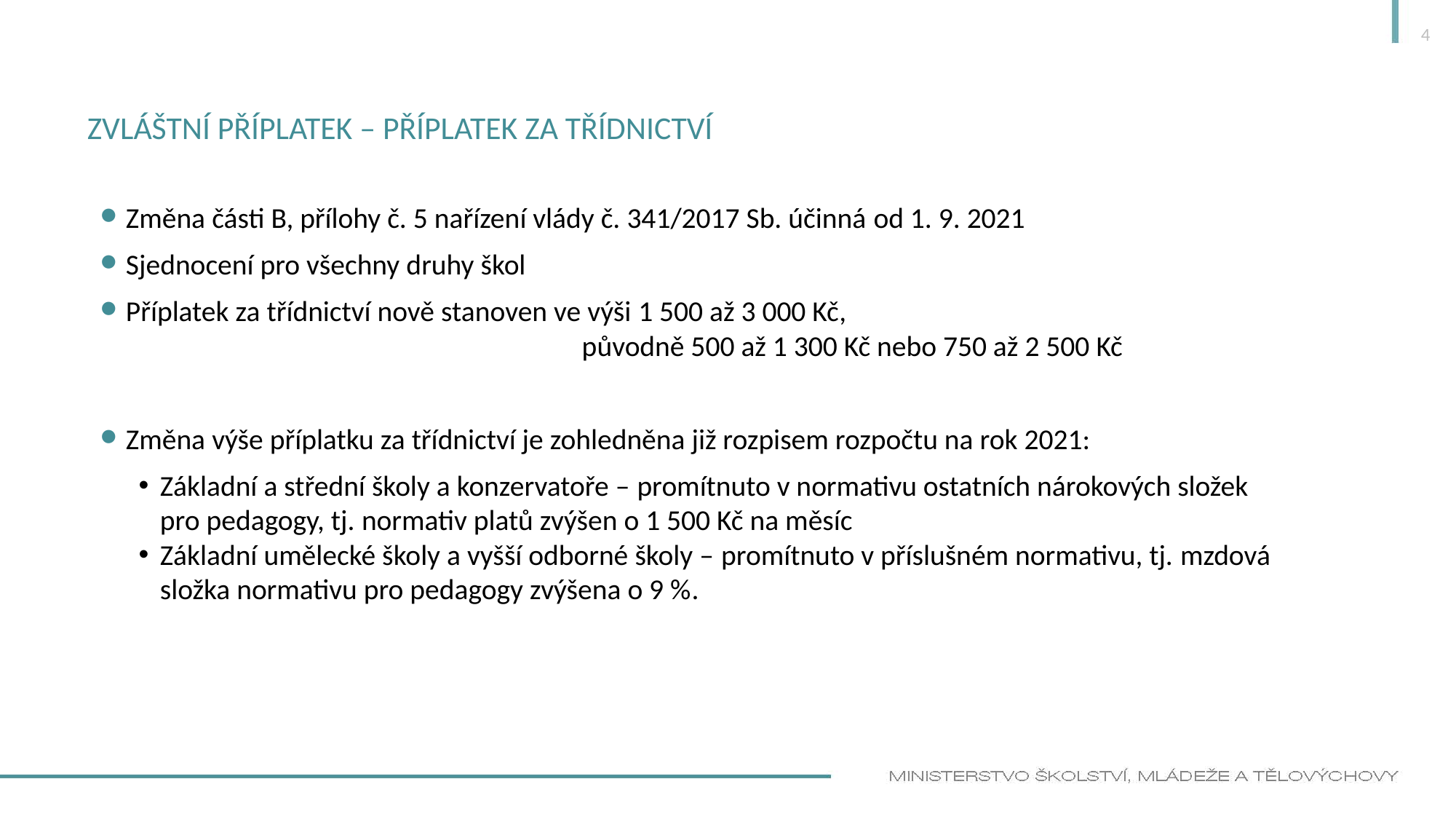

4
# Zvláštní příplatek – Příplatek za třídnictví
Změna části B, přílohy č. 5 nařízení vlády č. 341/2017 Sb. účinná od 1. 9. 2021
Sjednocení pro všechny druhy škol
Příplatek za třídnictví nově stanoven ve výši 1 500 až 3 000 Kč,
				   původně 500 až 1 300 Kč nebo 750 až 2 500 Kč

Změna výše příplatku za třídnictví je zohledněna již rozpisem rozpočtu na rok 2021:
Základní a střední školy a konzervatoře – promítnuto v normativu ostatních nárokových složek pro pedagogy, tj. normativ platů zvýšen o 1 500 Kč na měsíc
Základní umělecké školy a vyšší odborné školy – promítnuto v příslušném normativu, tj. mzdová složka normativu pro pedagogy zvýšena o 9 %.